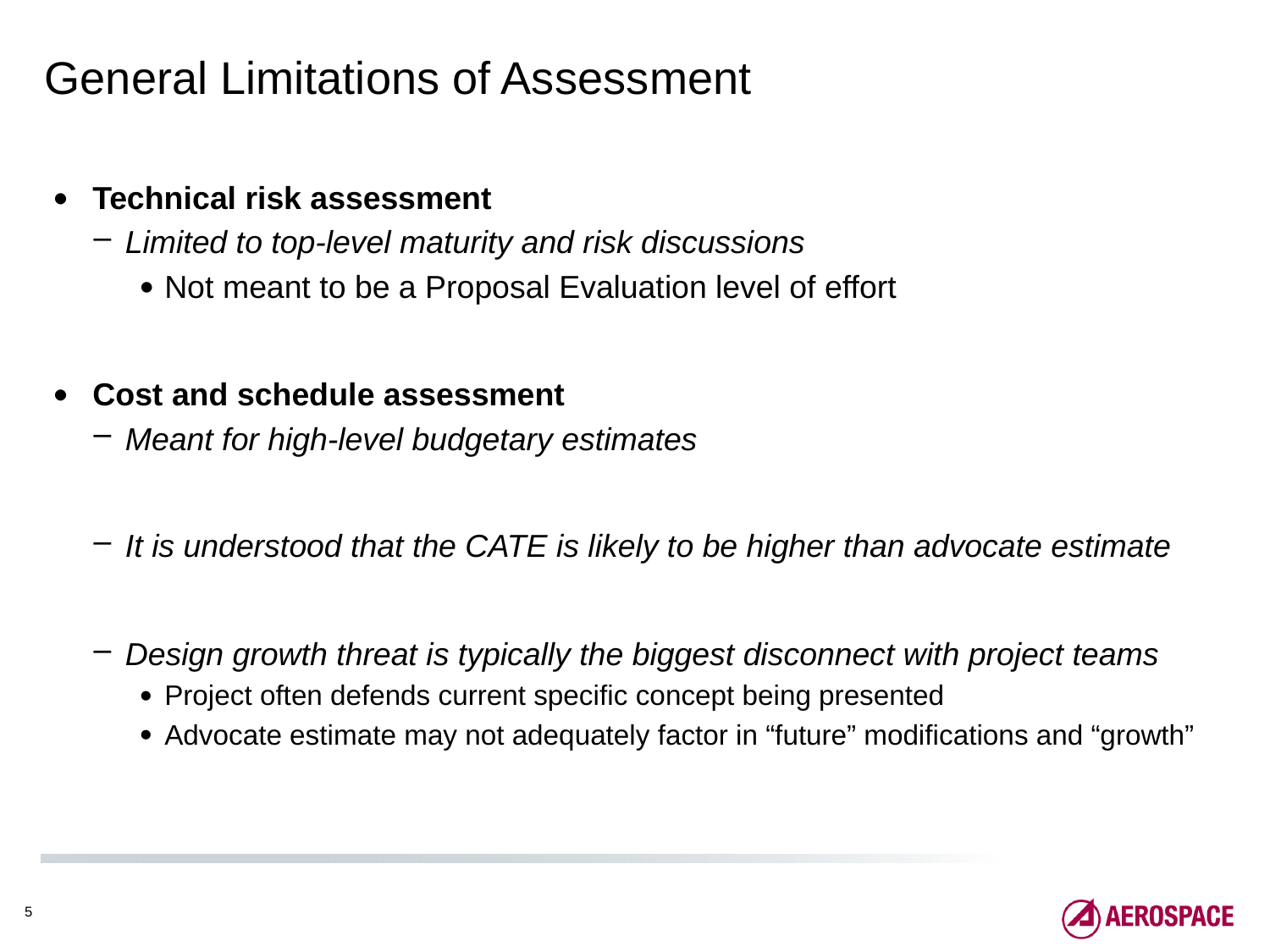

# General Limitations of Assessment
Technical risk assessment
Limited to top-level maturity and risk discussions
Not meant to be a Proposal Evaluation level of effort

Cost and schedule assessment
Meant for high-level budgetary estimates

It is understood that the CATE is likely to be higher than advocate estimate

Design growth threat is typically the biggest disconnect with project teams
Project often defends current specific concept being presented
Advocate estimate may not adequately factor in “future” modifications and “growth”